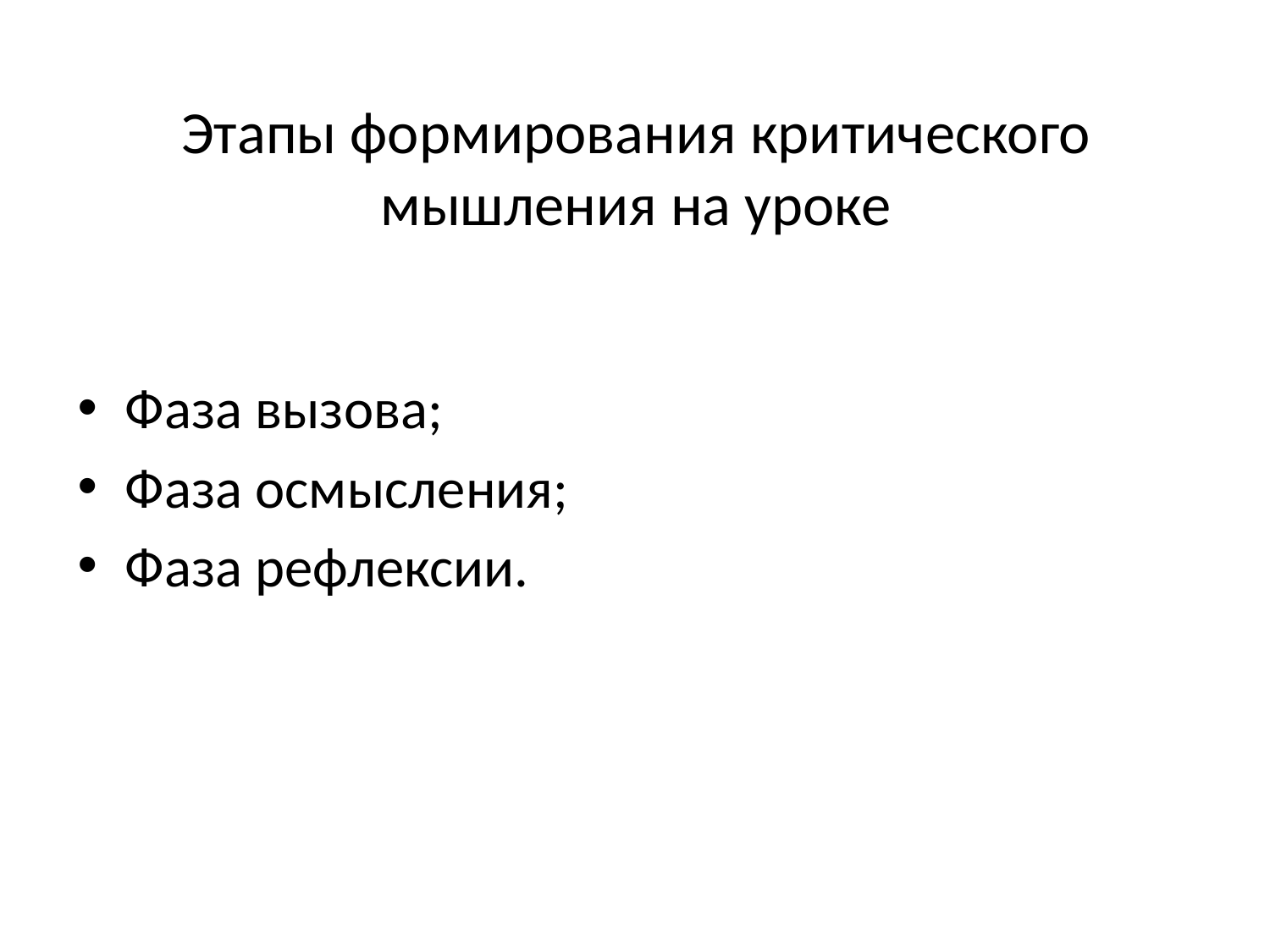

# Этапы формирования критического мышления на уроке
Фаза вызова;
Фаза осмысления;
Фаза рефлексии.